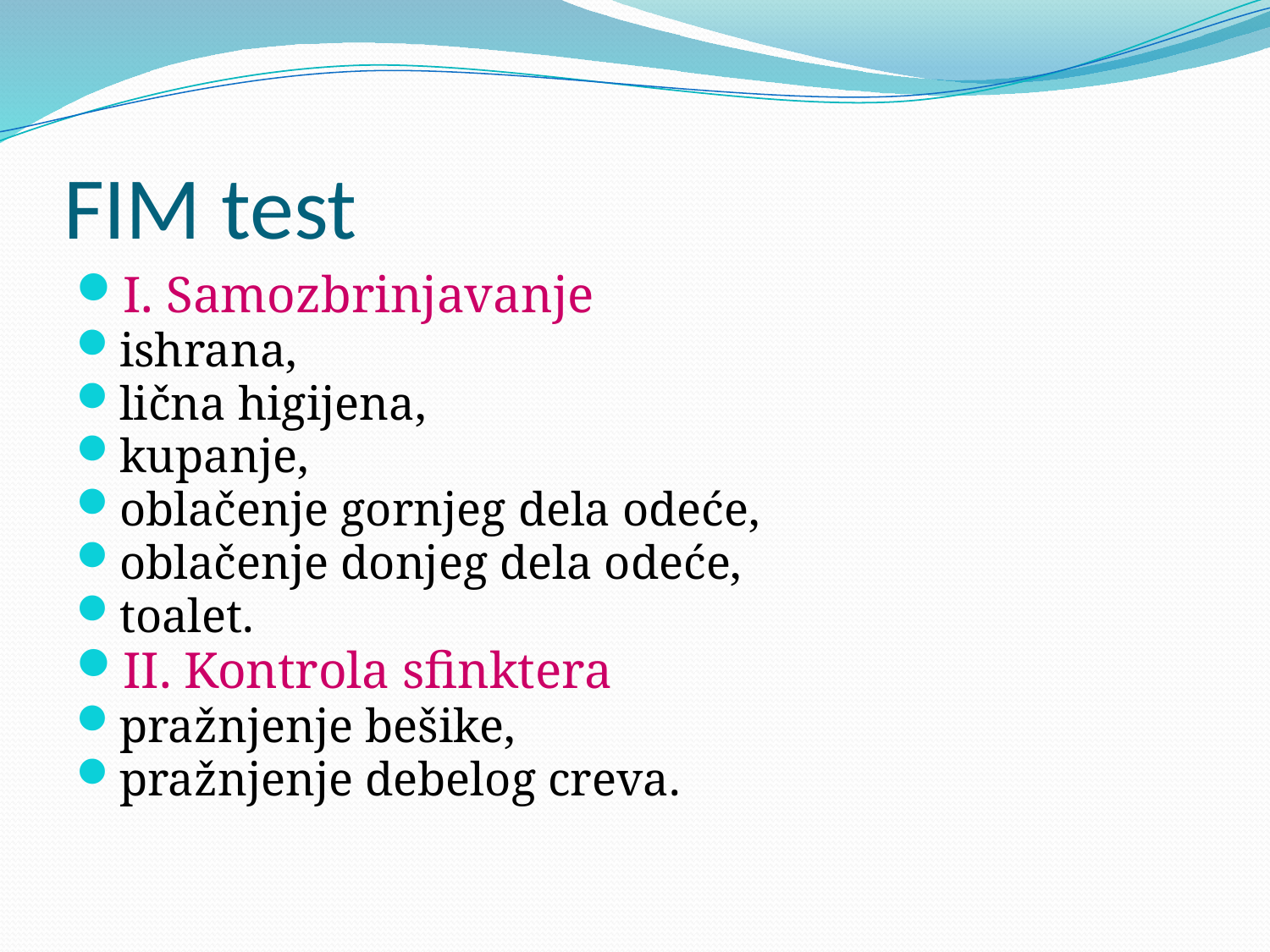

# FIM test
I. Samozbrinjavanje
ishrana,
lična higijena,
kupanje,
oblačenje gornjeg dela odeće,
oblačenje donjeg dela odeće,
toalet.
II. Kontrola sfinktera
pražnjenje bešike,
pražnjenje debelog creva.